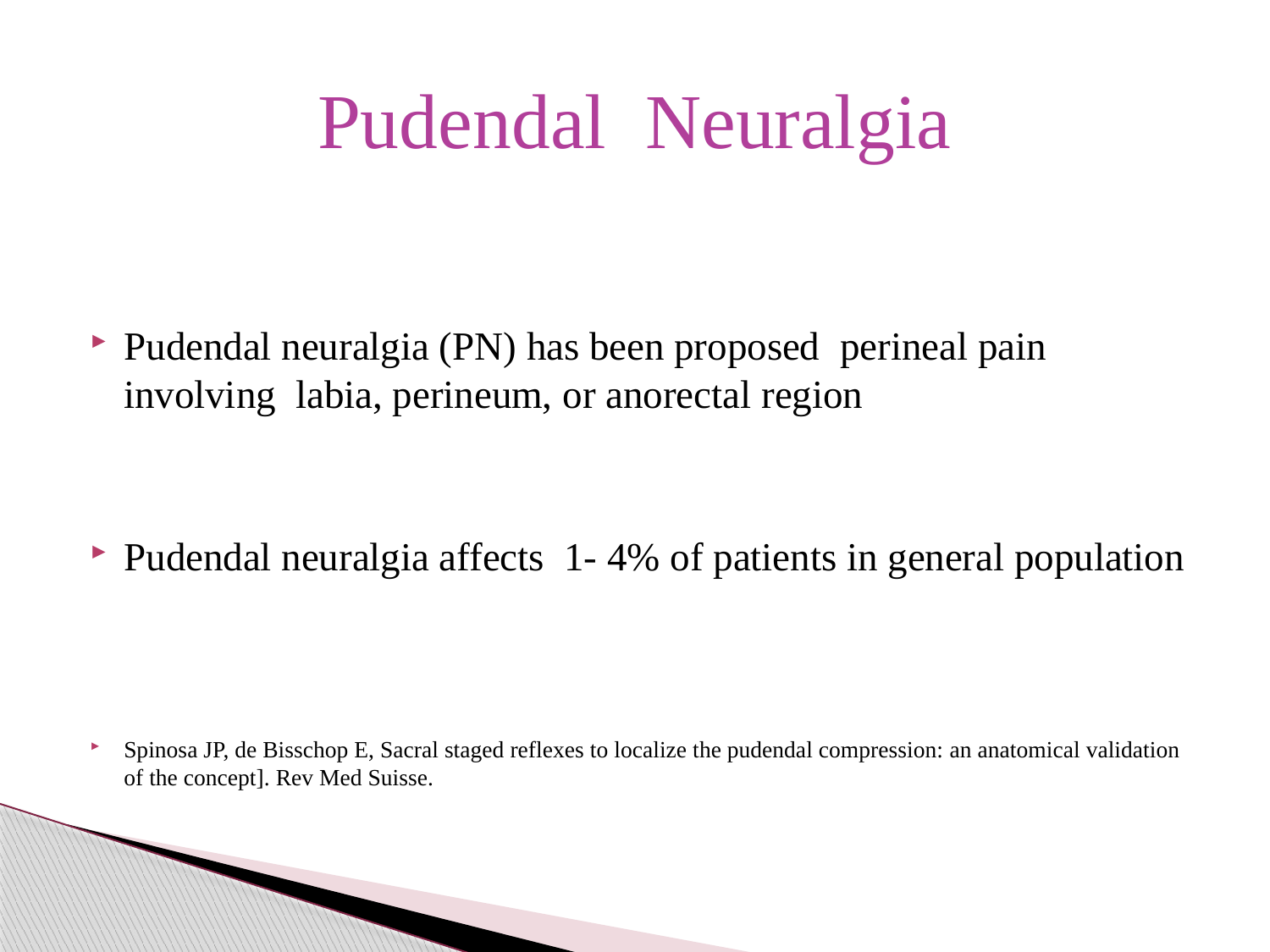

# Pudendal  Neuralgia

Pudendal neuralgia (PN) has been proposed  perineal pain involving  labia, perineum, or anorectal region

Pudendal neuralgia affects  1- 4% of patients in general population

Spinosa JP, de Bisschop E, Sacral staged reflexes to localize the pudendal compression: an anatomical validation of the concept]. Rev Med Suisse.